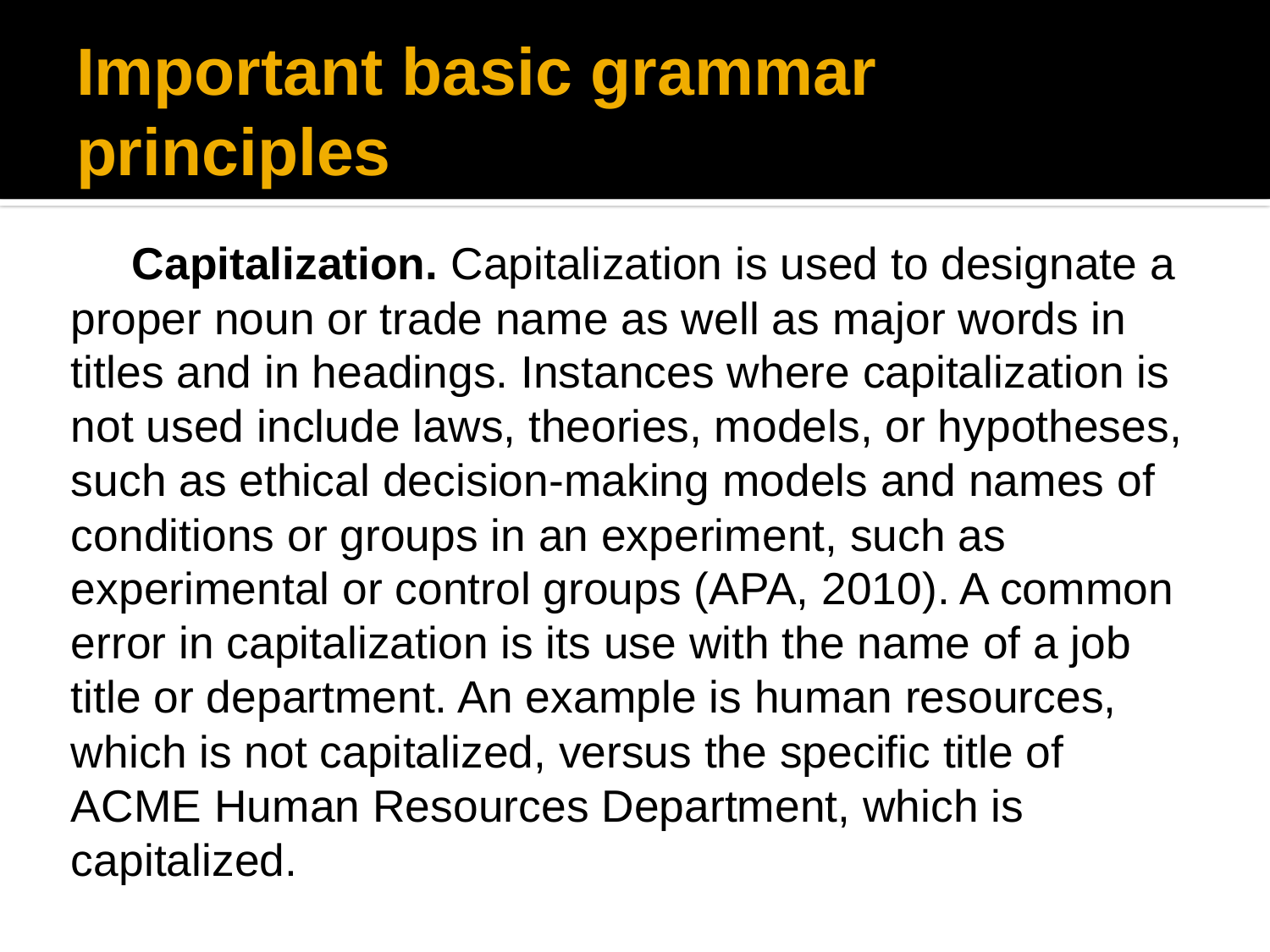

# Important basic grammar principles
Capitalization. Capitalization is used to designate a proper noun or trade name as well as major words in titles and in headings. Instances where capitalization is not used include laws, theories, models, or hypotheses, such as ethical decision-making models and names of conditions or groups in an experiment, such as experimental or control groups (APA, 2010). A common error in capitalization is its use with the name of a job title or department. An example is human resources, which is not capitalized, versus the specific title of ACME Human Resources Department, which is capitalized.